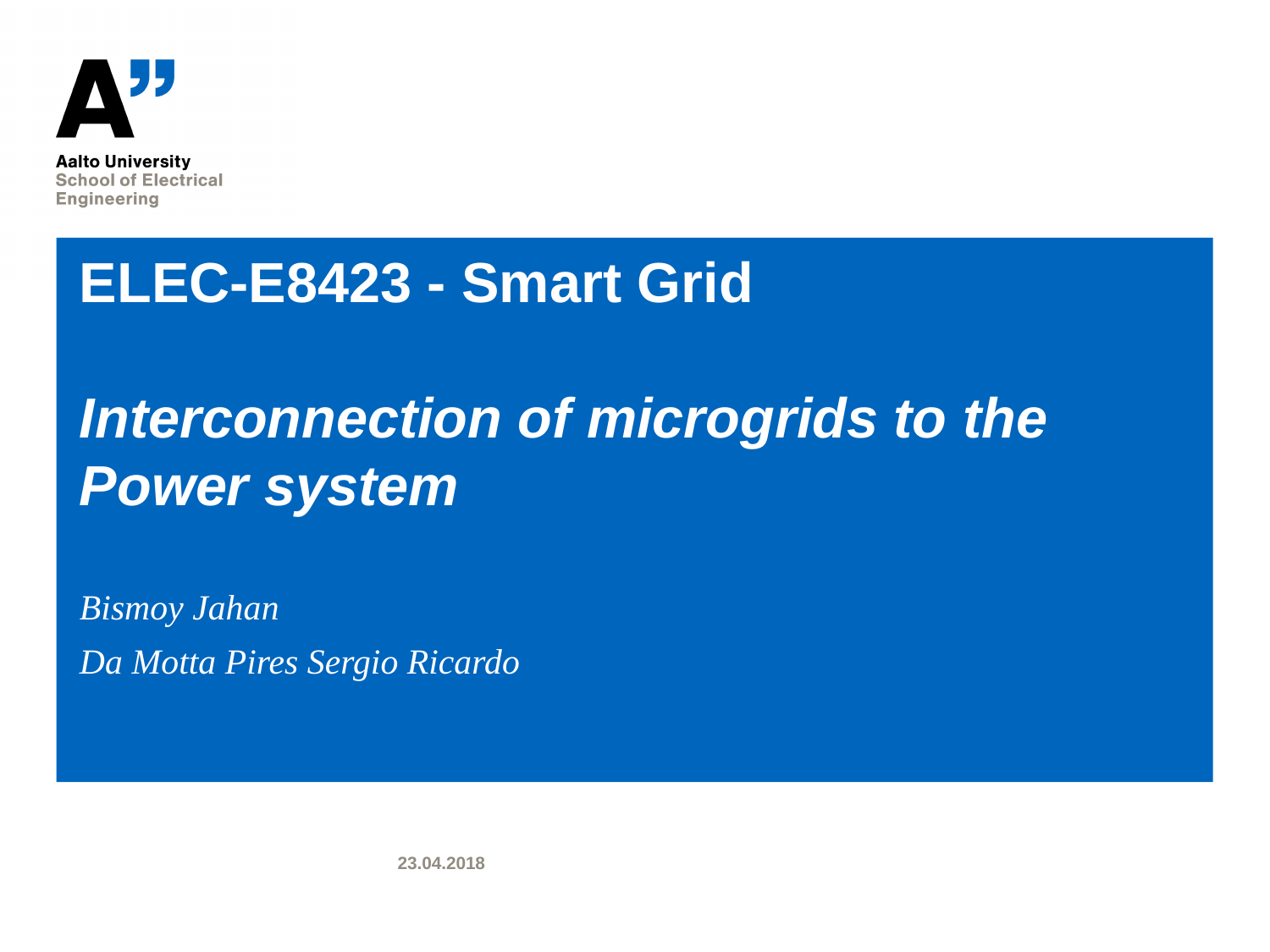

# ELEC-E8423 - Smart Grid Interconnection of microgrids to the Power system
Bismoy Jahan
Da Motta Pires Sergio Ricardo

23.04.2018